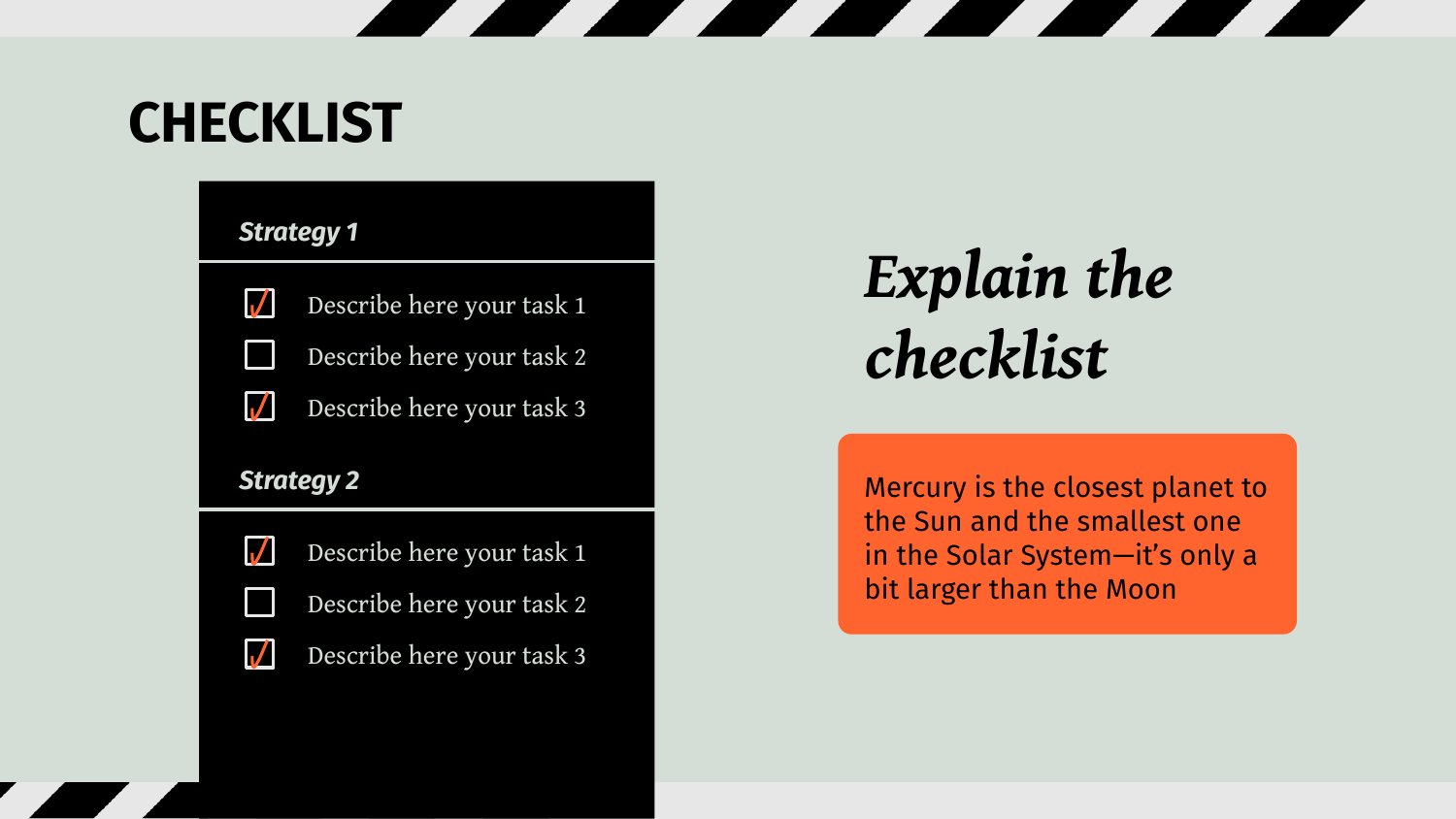

# CHECKLIST

Strategy 1
Explain the checklist
Describe here your task 1

Describe here your task 2

Describe here your task 3

Mercury is the closest planet to the Sun and the smallest one in the Solar System—it’s only a bit larger than the Moon
Strategy 2
Describe here your task 1

Describe here your task 2

Describe here your task 3